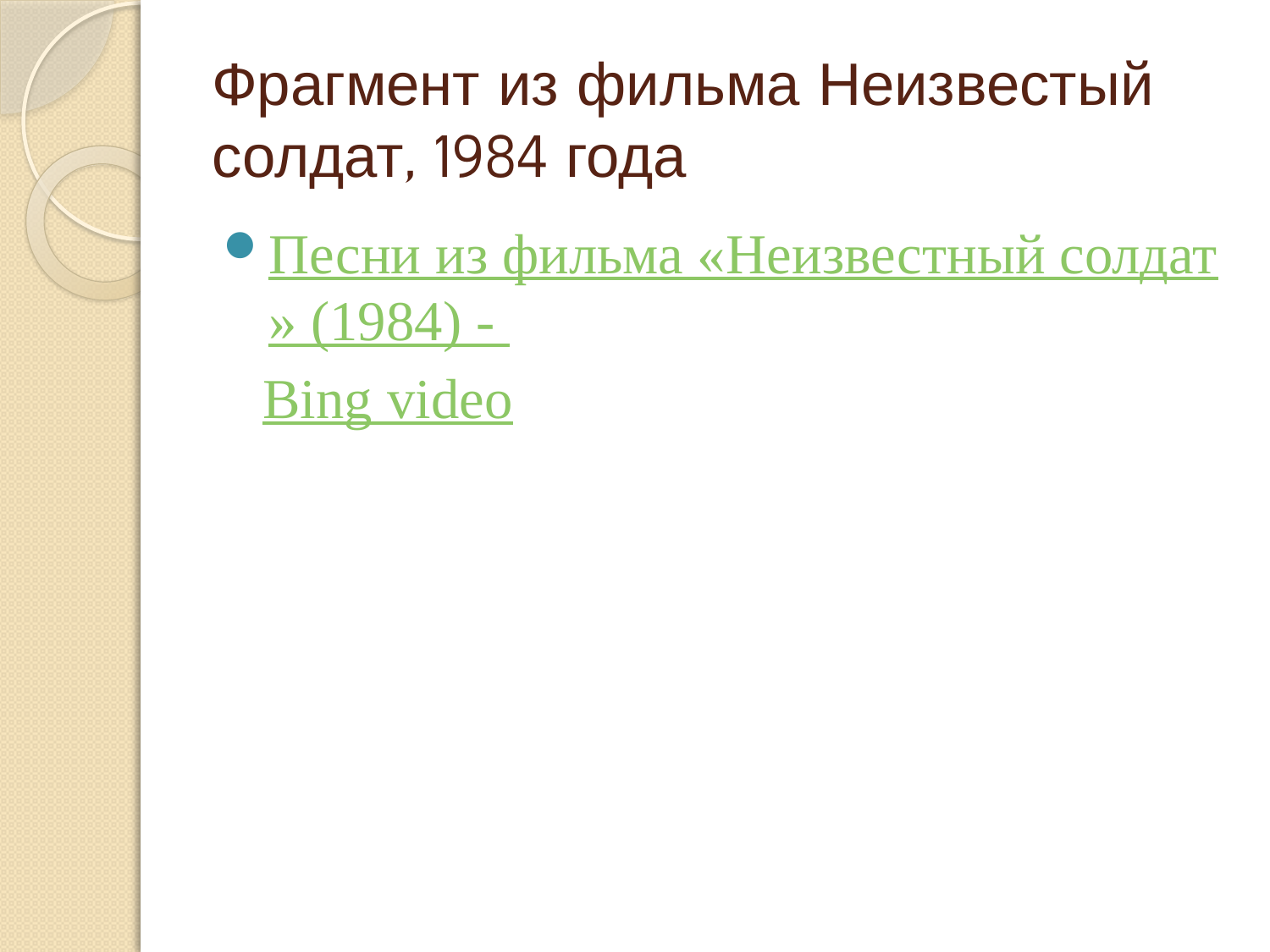

# Фрагмент из фильма Неизвестый солдат, 1984 года
Песни из фильма «Неизвестный солдат» (1984) - Bing video